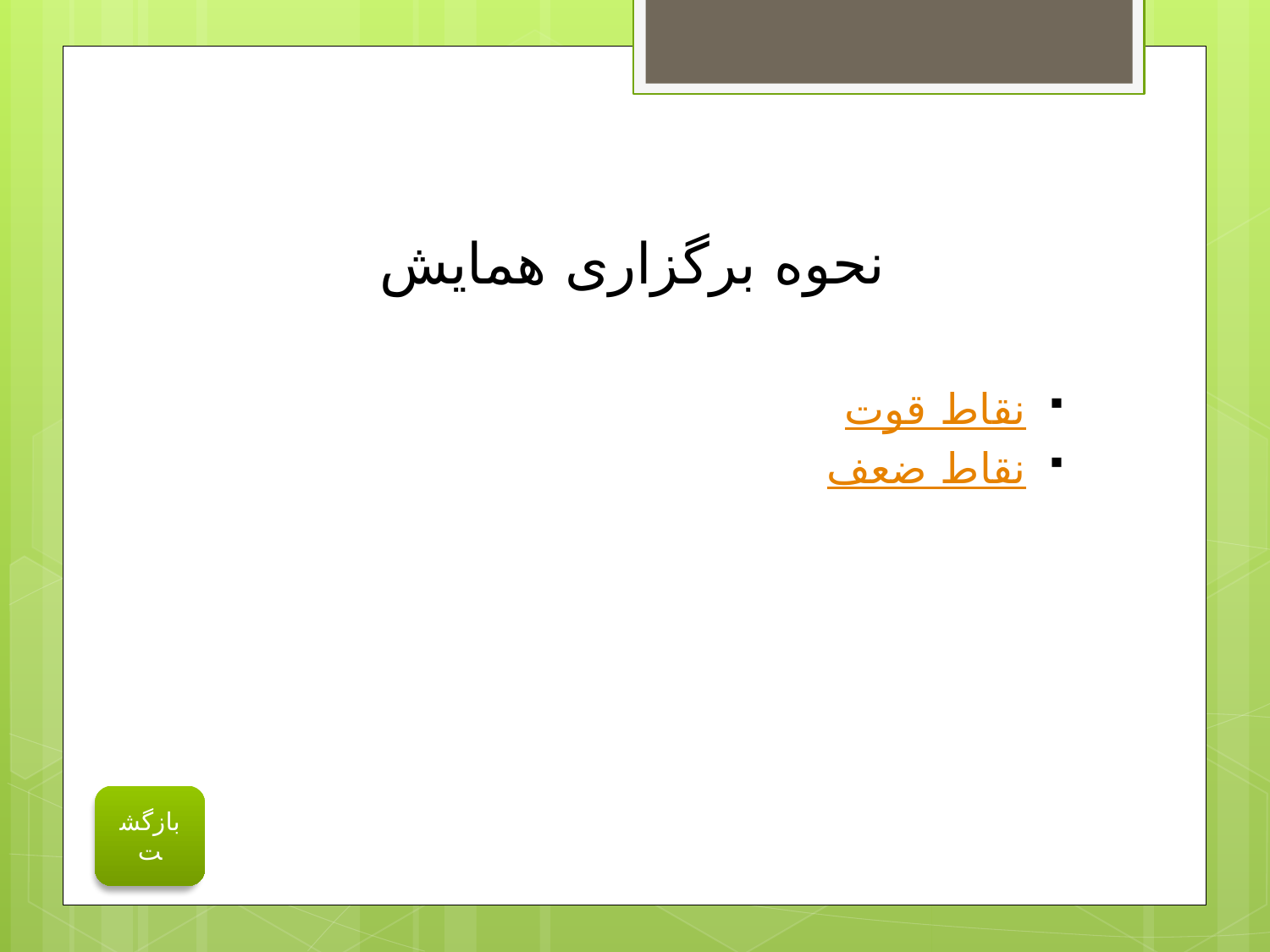

# نحوه برگزاری همایش
نقاط قوت
نقاط ضعف
بازگشت